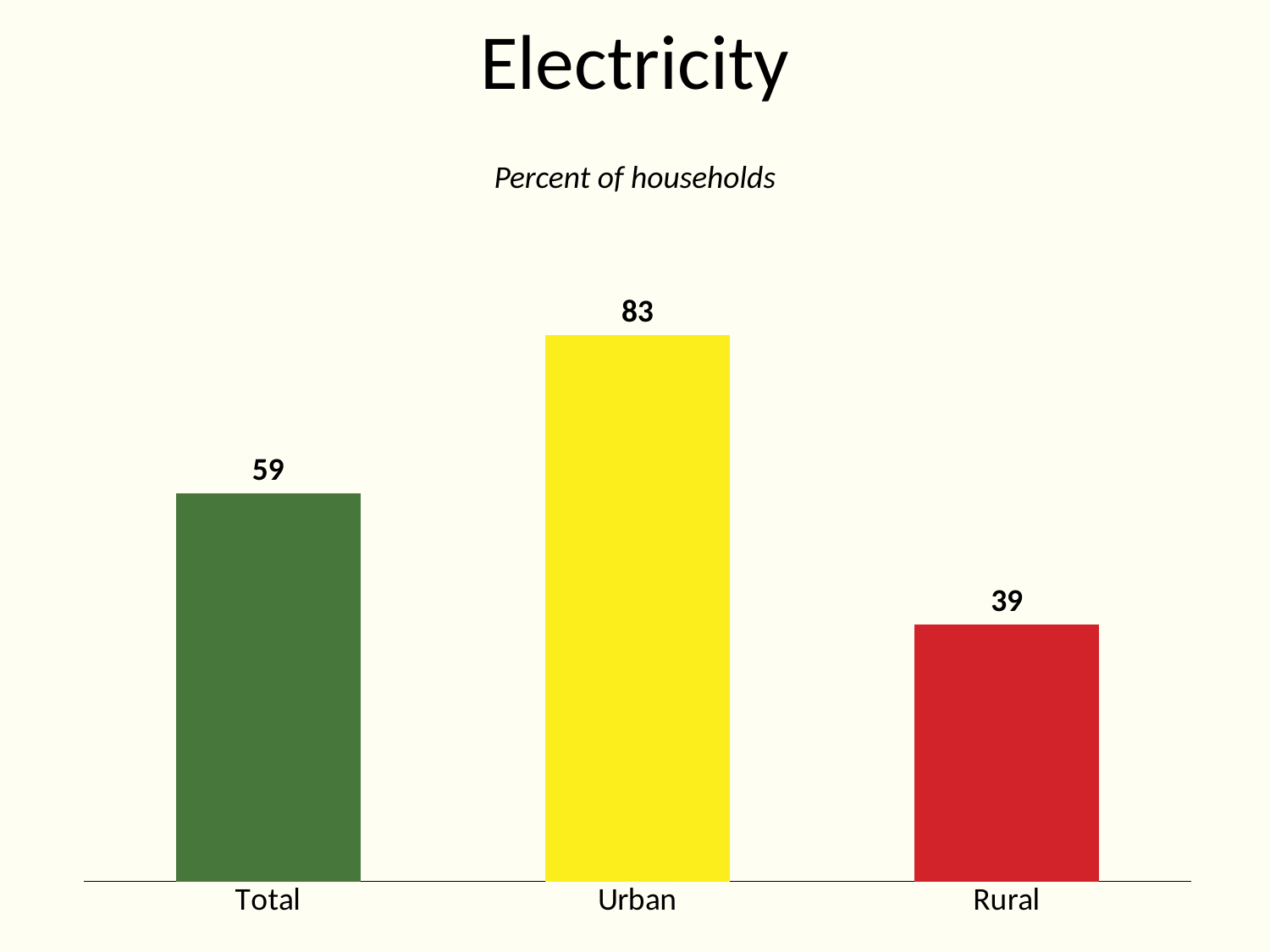

# Electricity
Percent of households

### Chart

| Category | Series 1 |
|---|---|
| Total | 59.0 |
| Urban | 83.0 |
| Rural | 39.0 |